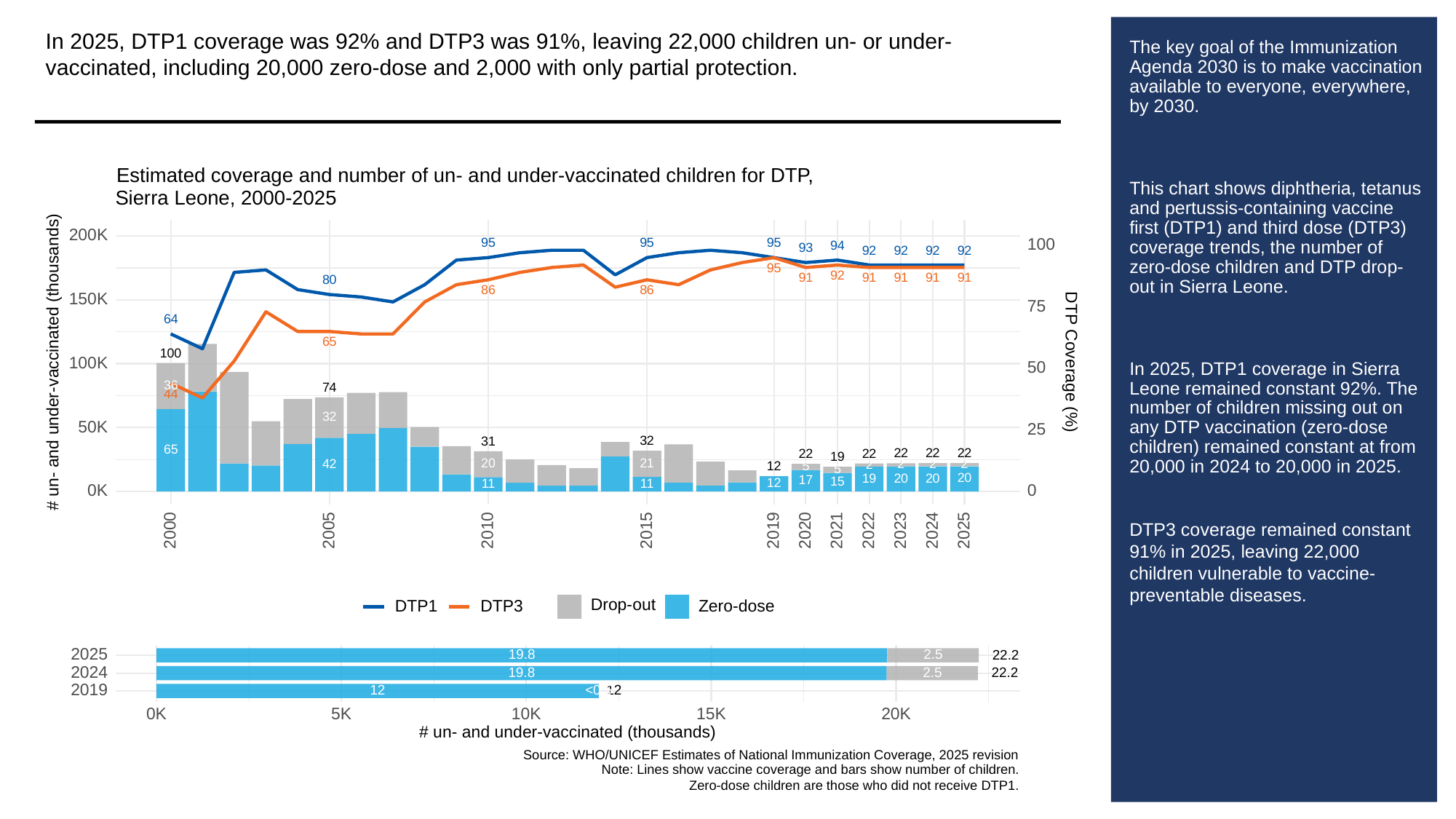

In 2025, DTP1 coverage was 92% and DTP3 was 91%, leaving 22,000 children un- or under-vaccinated, including 20,000 zero-dose and 2,000 with only partial protection.
# The key goal of the Immunization Agenda 2030 is to make vaccination available to everyone, everywhere, by 2030.

This chart shows diphtheria, tetanus and pertussis-containing vaccine first (DTP1) and third dose (DTP3) coverage trends, the number of zero-dose children and DTP drop-out in Sierra Leone.

In 2025, DTP1 coverage in Sierra Leone remained constant 92%. The number of children missing out on any DTP vaccination (zero-dose children) remained constant at from 20,000 in 2024 to 20,000 in 2025.

DTP3 coverage remained constant 91% in 2025, leaving 22,000 children vulnerable to vaccine-preventable diseases.

Estimated coverage and number of un- and under-vaccinated children for DTP,
Sierra Leone, 2000-2025

200K

95
95
95
100
94
93
92
92
92
92

95

92
91
91
91
91
91
80
86
86
150K

75
64

65

100
# un- and under-vaccinated (thousands)
DTP Coverage (%)
100K
50

36
74
44

32

50K
25

32
31

65

22
22
22
22
22

19

21
20

42
2
2
2
2

5
12

5

20
20
20
19

17

15
12
11
11

0K
0

2023
2000
2005
2010
2015
2019
2020
2021
2022
2024
2025

Drop-out
DTP3
Zero-dose
DTP1

2025
19.8
2.5
22.2

2024
19.8
2.5
22.2

2019
<0.5
12
12

0K
10K
15K
20K
5K
# un- and under-vaccinated (thousands)
Source: WHO/UNICEF Estimates of National Immunization Coverage, 2025 revision
Note: Lines show vaccine coverage and bars show number of children.
Zero-dose children are those who did not receive DTP1.